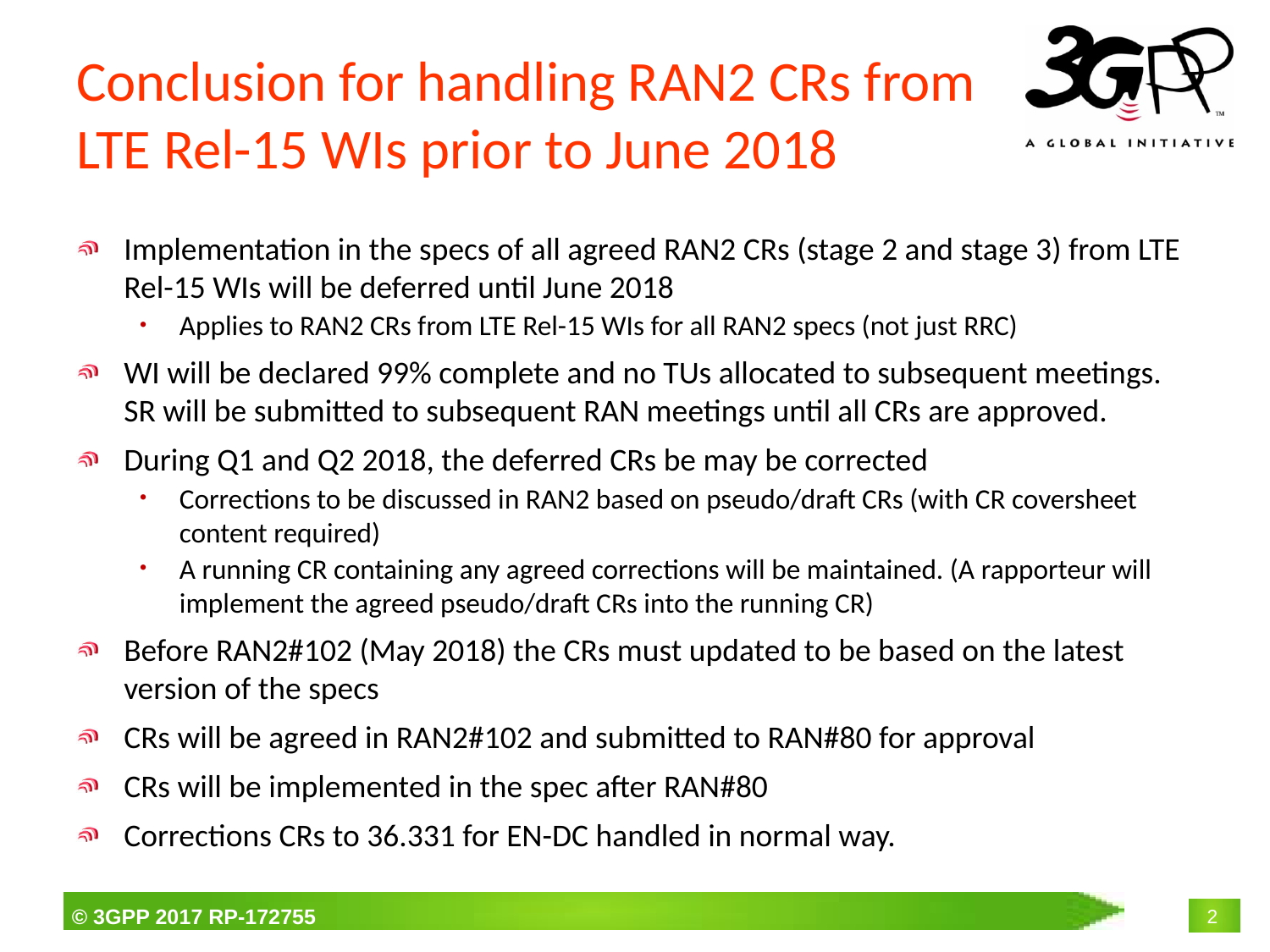

# Conclusion for handling RAN2 CRs from LTE Rel-15 WIs prior to June 2018
Implementation in the specs of all agreed RAN2 CRs (stage 2 and stage 3) from LTE Rel-15 WIs will be deferred until June 2018
Applies to RAN2 CRs from LTE Rel-15 WIs for all RAN2 specs (not just RRC)
WI will be declared 99% complete and no TUs allocated to subsequent meetings.  SR will be submitted to subsequent RAN meetings until all CRs are approved.
During Q1 and Q2 2018, the deferred CRs be may be corrected
Corrections to be discussed in RAN2 based on pseudo/draft CRs (with CR coversheet content required)
A running CR containing any agreed corrections will be maintained. (A rapporteur will implement the agreed pseudo/draft CRs into the running CR)
Before RAN2#102 (May 2018) the CRs must updated to be based on the latest version of the specs
CRs will be agreed in RAN2#102 and submitted to RAN#80 for approval
CRs will be implemented in the spec after RAN#80
Corrections CRs to 36.331 for EN-DC handled in normal way.